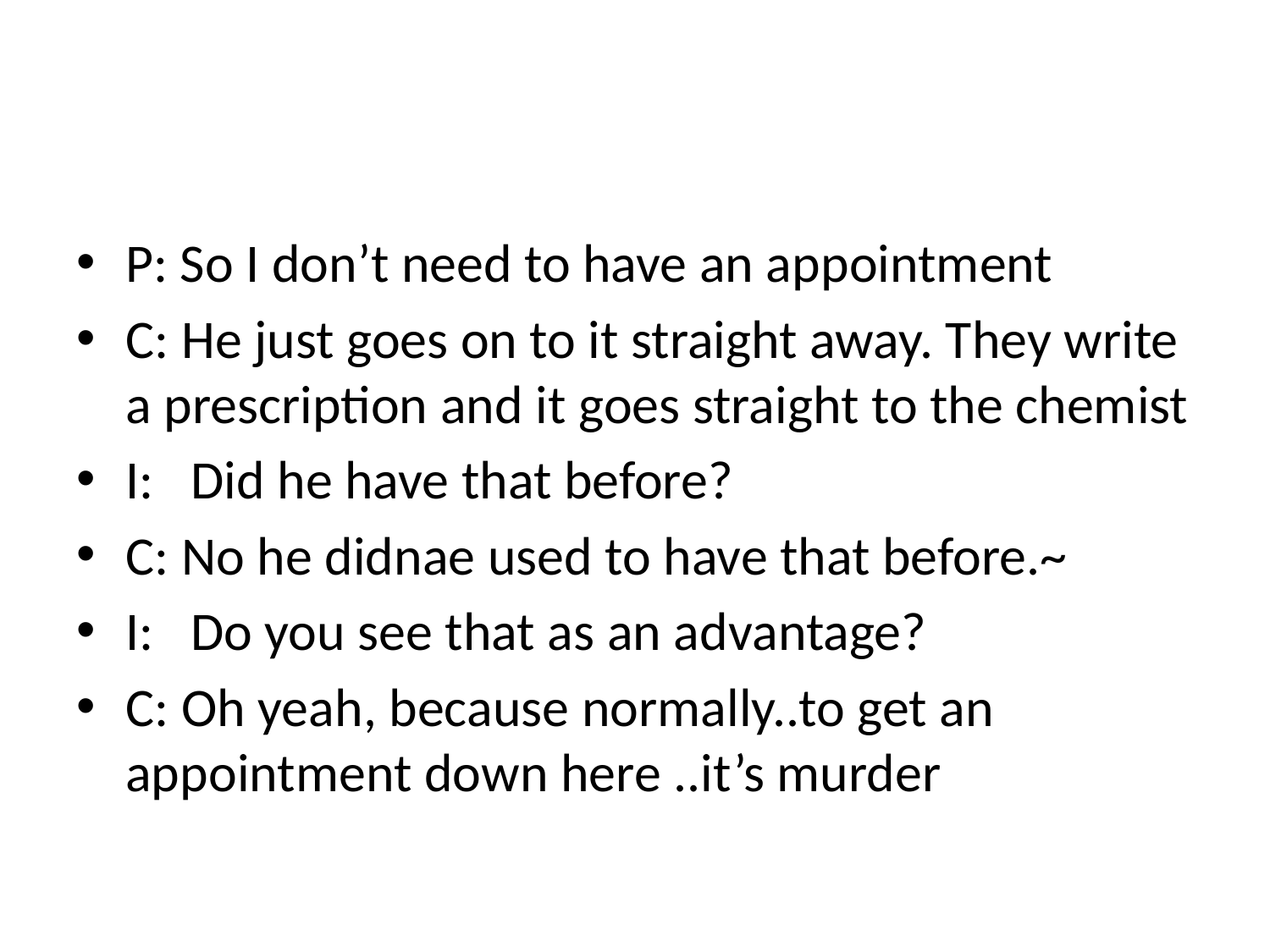

P: So I don’t need to have an appointment
C: He just goes on to it straight away. They write a prescription and it goes straight to the chemist
I:   Did he have that before?
C: No he didnae used to have that before.~
I:   Do you see that as an advantage?
C: Oh yeah, because normally..to get an appointment down here ..it’s murder